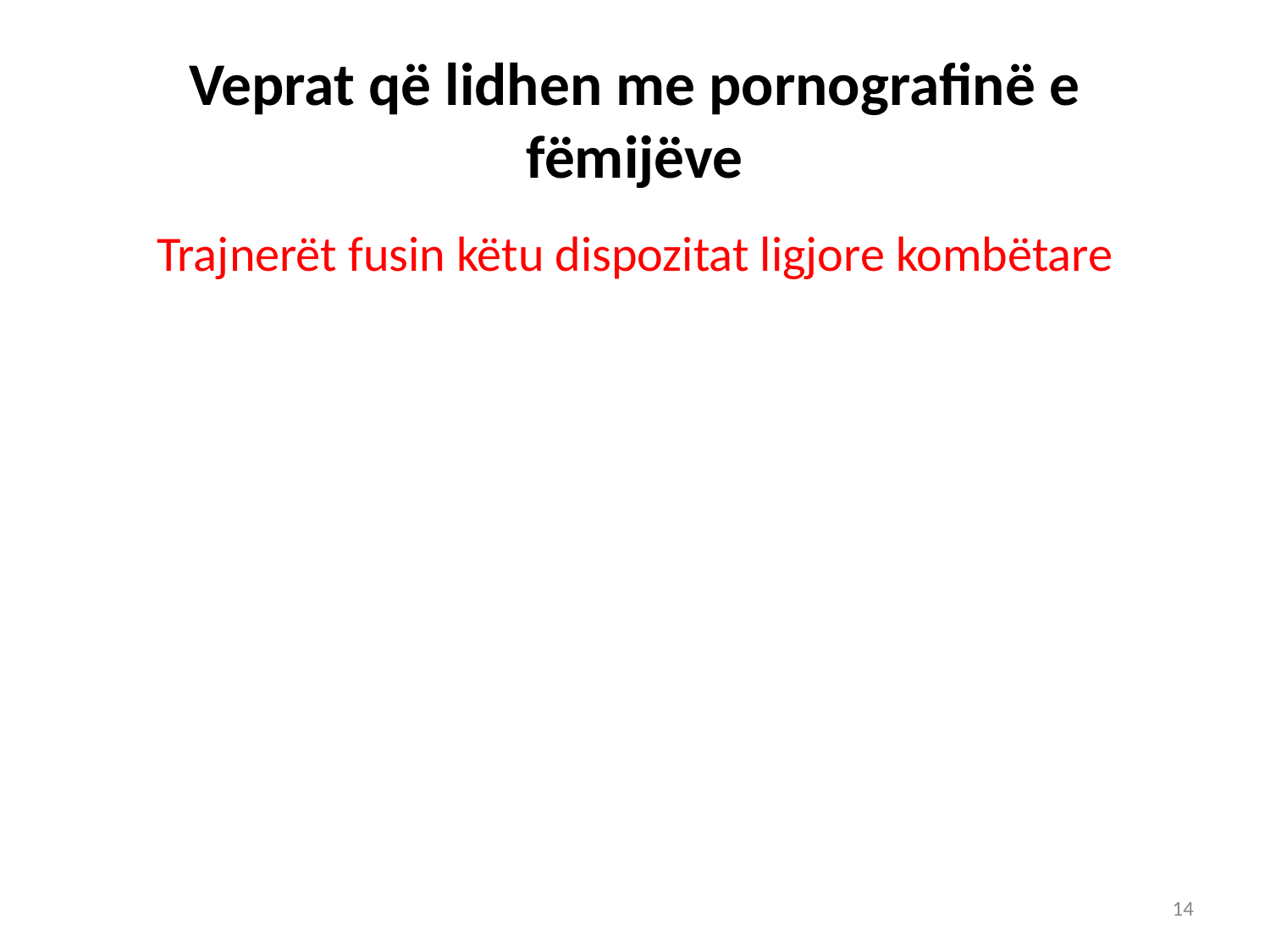

# Veprat që lidhen me pornografinë e fëmijëve
Trajnerët fusin këtu dispozitat ligjore kombëtare
14